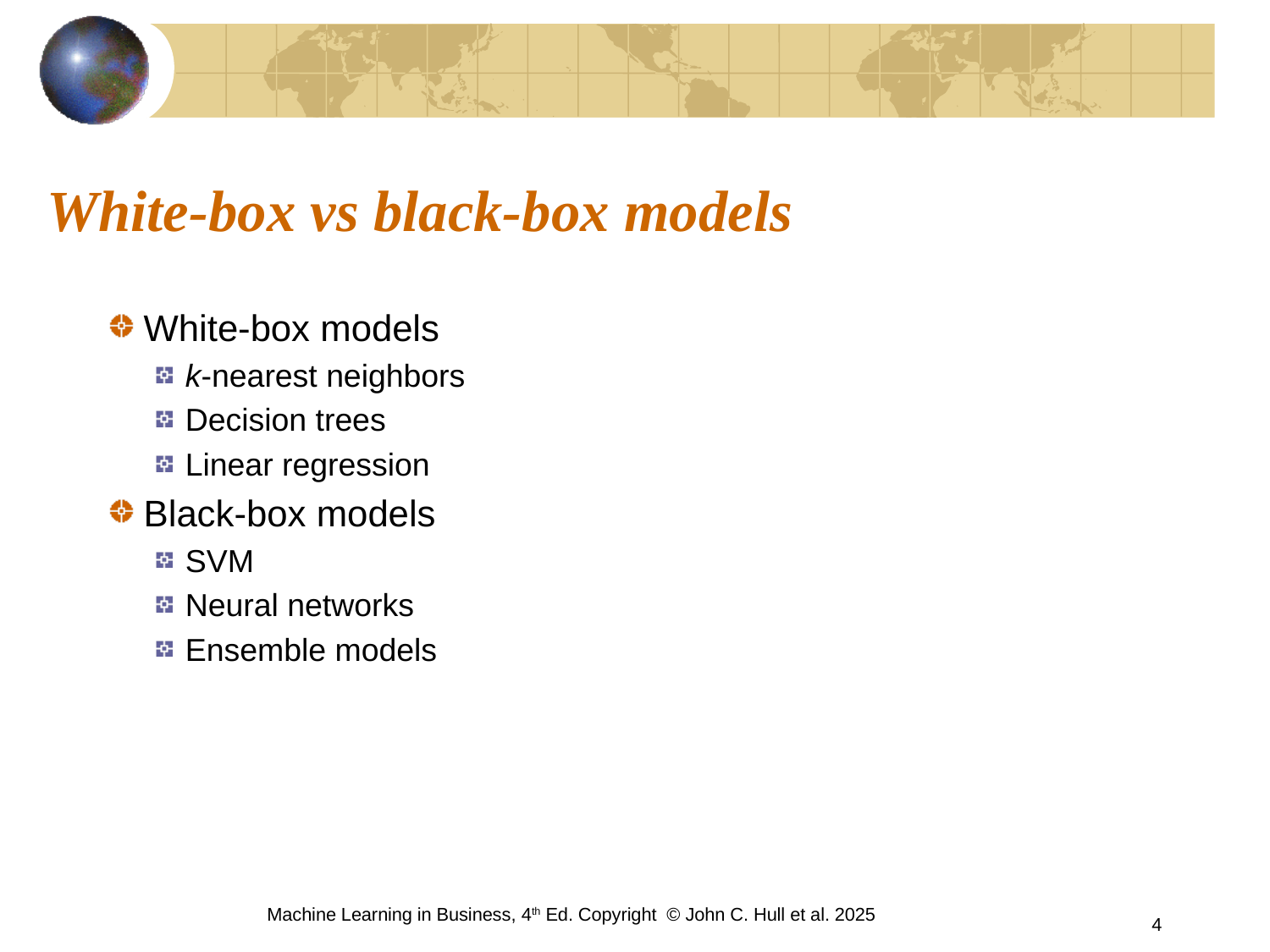

# White-box vs black-box models
White-box models
k-nearest neighbors
Decision trees
Linear regression
Black-box models
SVM
Neural networks
Ensemble models

Machine Learning in Business, 4th Ed. Copyright  © John C. Hull et al. 2025
4